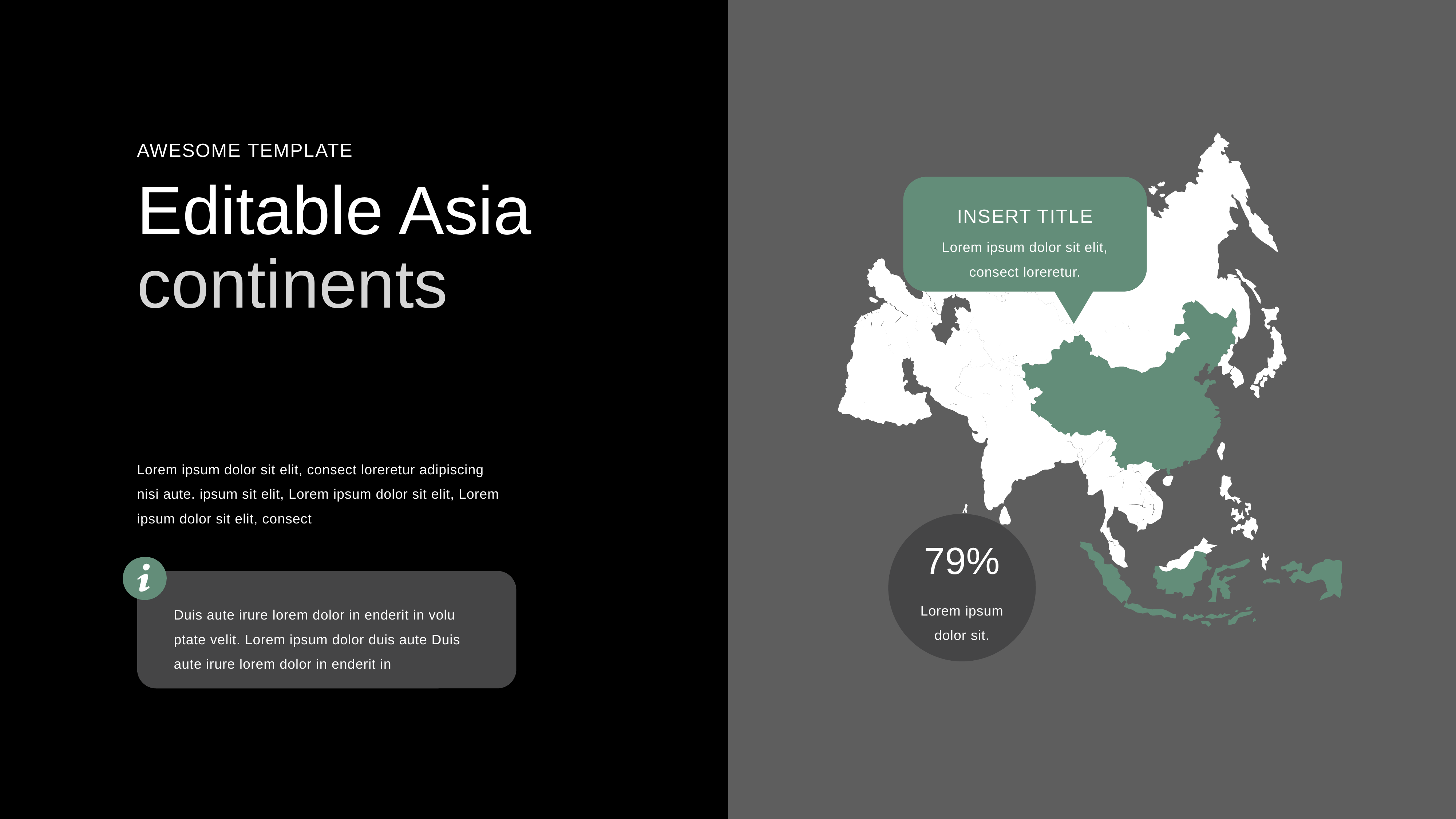

Awesome template
Editable Asia continents

INSERT TITLE
Lorem ipsum dolor sit elit, consect loreretur.
Lorem ipsum dolor sit elit, consect loreretur adipiscing nisi aute. ipsum sit elit, Lorem ipsum dolor sit elit, Lorem ipsum dolor sit elit, consect

79%
Lorem ipsum dolor sit.

Duis aute irure lorem dolor in enderit in volu ptate velit. Lorem ipsum dolor duis aute Duis aute irure lorem dolor in enderit in